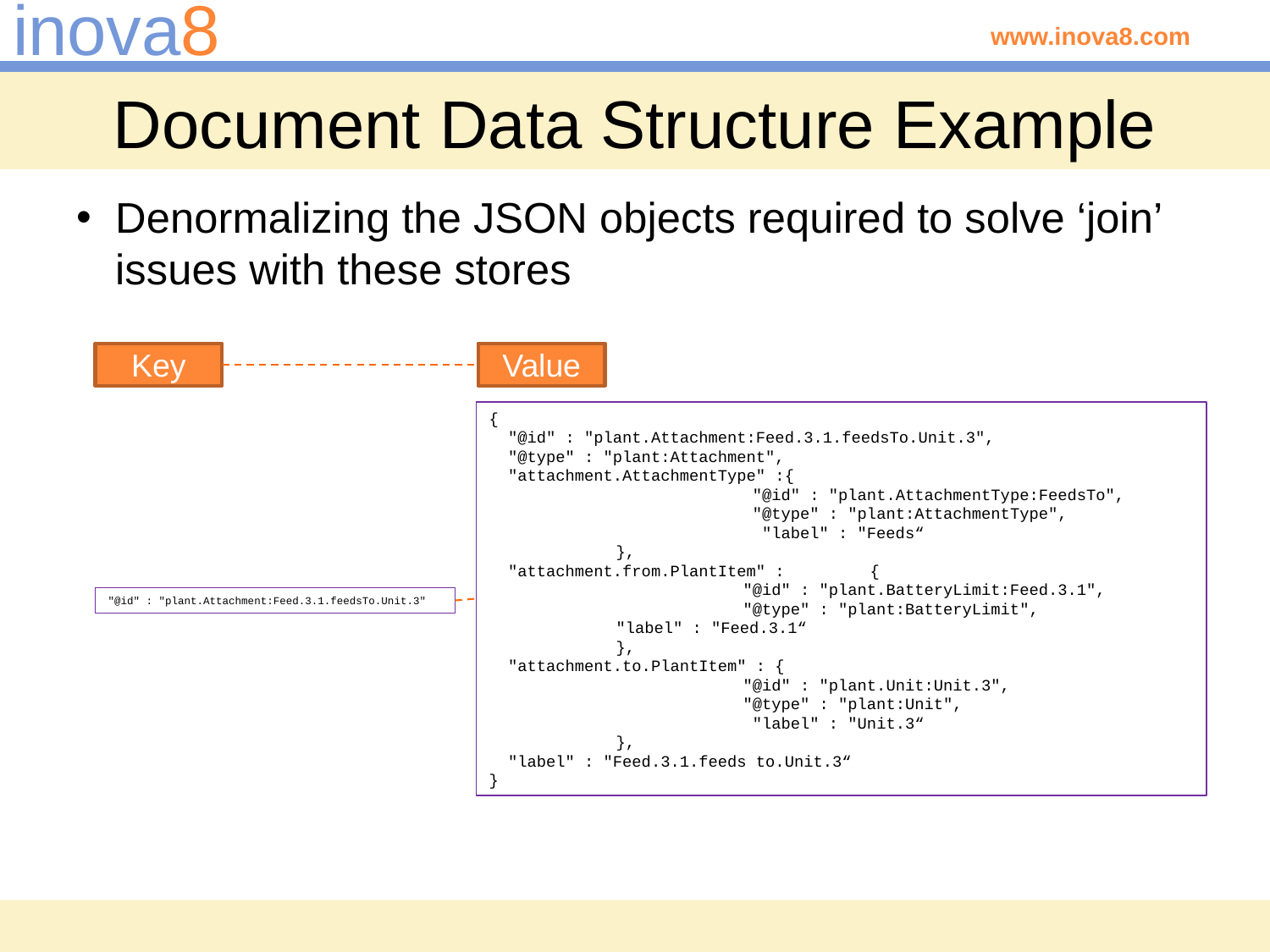

# Document Data Structure Example
Denormalizing the JSON objects required to solve ‘join’ issues with these stores
Key
Value
{
  "@id" : "plant.Attachment:Feed.3.1.feedsTo.Unit.3",
  "@type" : "plant:Attachment",
  "attachment.AttachmentType" :{
 		 "@id" : "plant.AttachmentType:FeedsTo",
 		 "@type" : "plant:AttachmentType",
		  "label" : "Feeds“
	},
  "attachment.from.PlantItem" : 	{
  		"@id" : "plant.BatteryLimit:Feed.3.1",
 		"@type" : "plant:BatteryLimit",
	"label" : "Feed.3.1“
	},
  "attachment.to.PlantItem" : {
  		"@id" : "plant.Unit:Unit.3",
  		"@type" : "plant:Unit",
 		 "label" : "Unit.3“
	},
  "label" : "Feed.3.1.feeds to.Unit.3“
}
"@id" : "plant.Attachment:Feed.3.1.feedsTo.Unit.3"